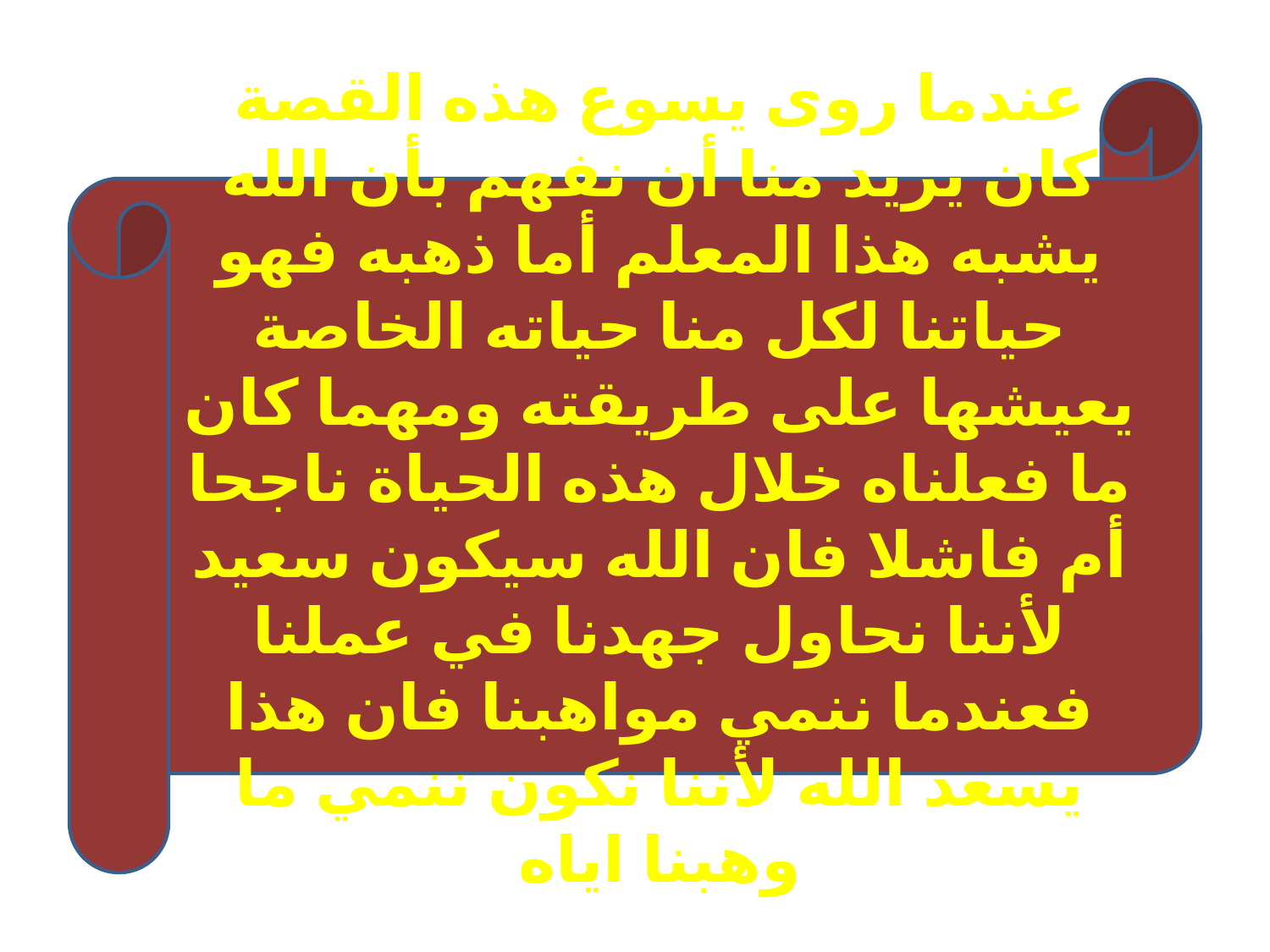

عندما روى يسوع هذه القصة كان يريد منا أن نفهم بأن الله يشبه هذا المعلم أما ذهبه فهو حياتنا لكل منا حياته الخاصة يعيشها على طريقته ومهما كان ما فعلناه خلال هذه الحياة ناجحا أم فاشلا فان الله سيكون سعيد لأننا نحاول جهدنا في عملنا فعندما ننمي مواهبنا فان هذا يسعد الله لأننا نكون ننمي ما وهبنا اياه